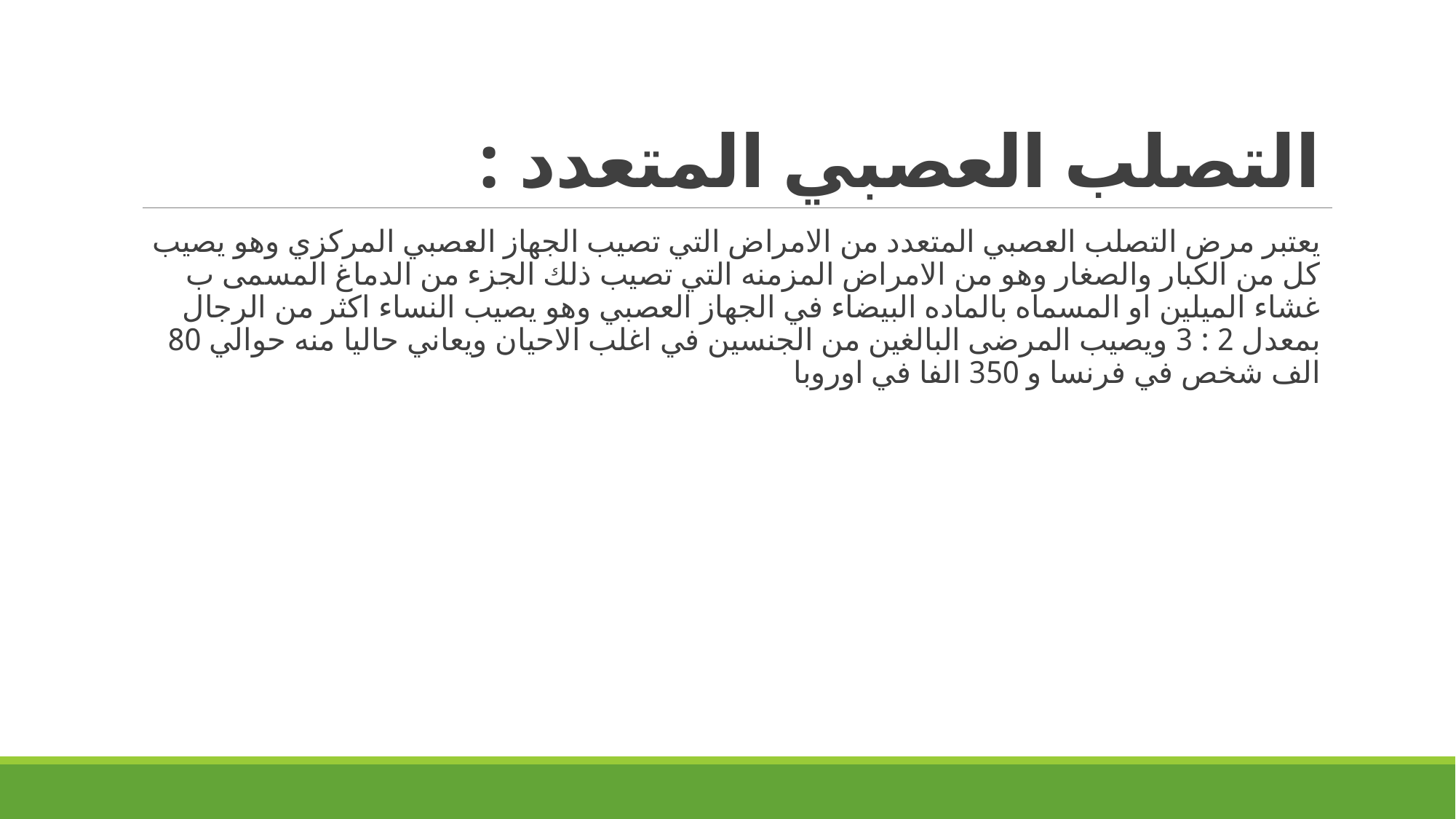

# التصلب العصبي المتعدد :
يعتبر مرض التصلب العصبي المتعدد من الامراض التي تصيب الجهاز العصبي المركزي وهو يصيب كل من الكبار والصغار وهو من الامراض المزمنه التي تصيب ذلك الجزء من الدماغ المسمى ب غشاء الميلين او المسماه بالماده البيضاء في الجهاز العصبي وهو يصيب النساء اكثر من الرجال بمعدل 2 : 3 ويصيب المرضى البالغين من الجنسين في اغلب الاحيان ويعاني حاليا منه حوالي 80 الف شخص في فرنسا و 350 الفا في اوروبا